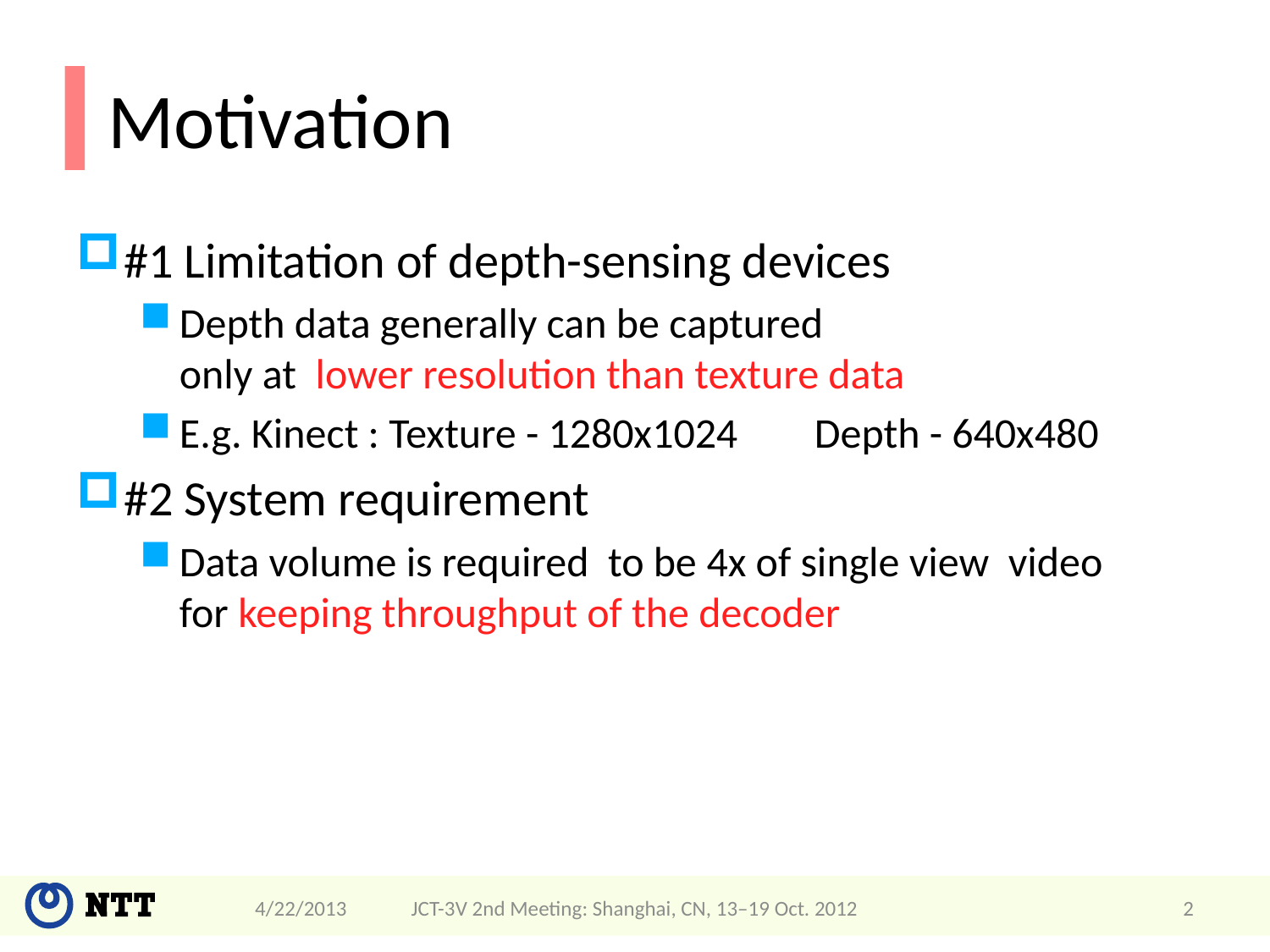

# Motivation
#1 Limitation of depth-sensing devices
Depth data generally can be captured
only at  lower resolution than texture data
E.g. Kinect : Texture - 1280x1024	Depth - 640x480
#2 System requirement
Data volume is required  to be 4x of single view  video
for keeping throughput of the decoder
4/22/2013
JCT-3V 2nd Meeting: Shanghai, CN, 13–19 Oct. 2012
2